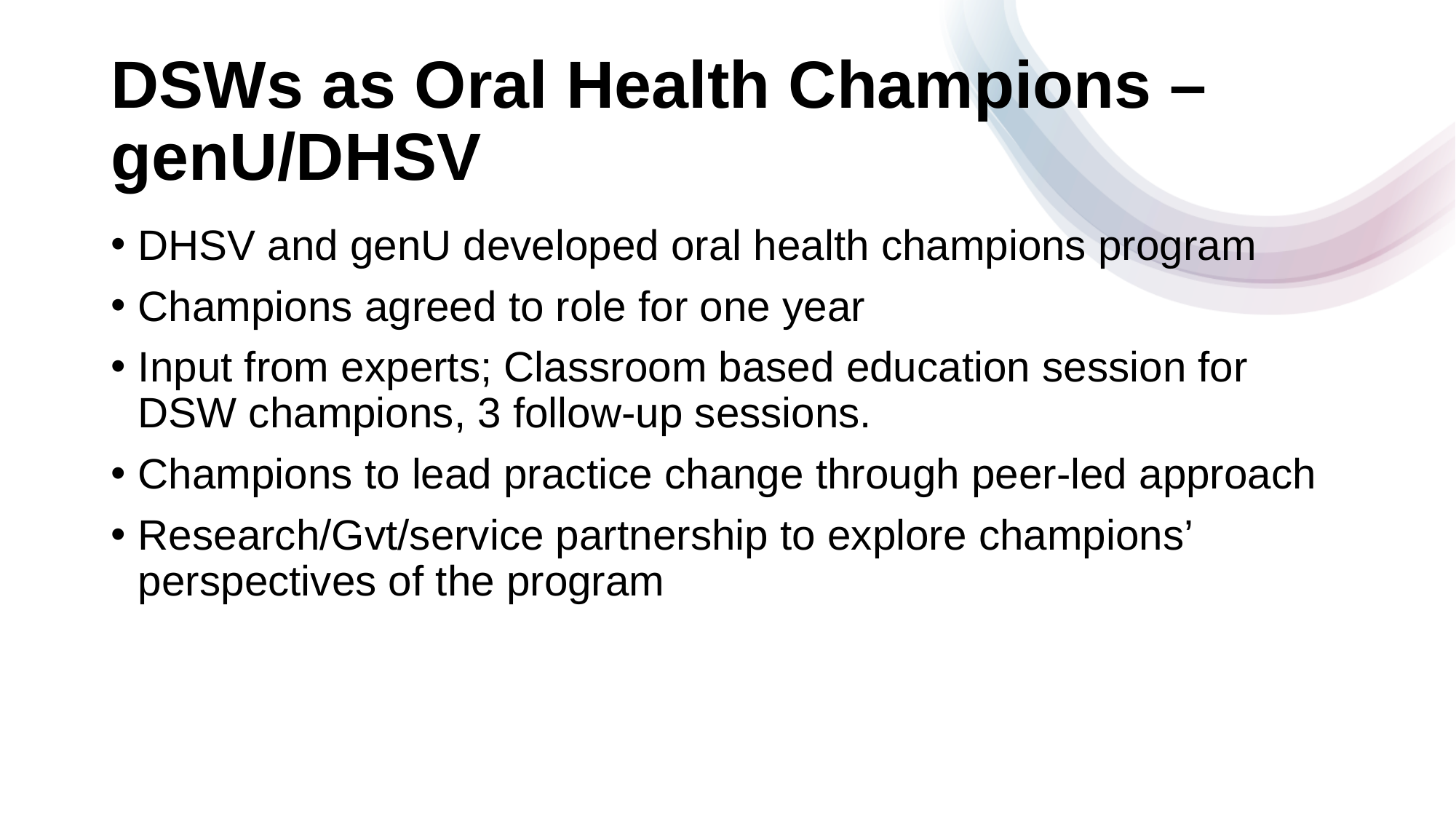

# DSWs as Oral Health Champions – genU/DHSV
DHSV and genU developed oral health champions program
Champions agreed to role for one year
Input from experts; Classroom based education session for DSW champions, 3 follow-up sessions.
Champions to lead practice change through peer-led approach
Research/Gvt/service partnership to explore champions’ perspectives of the program